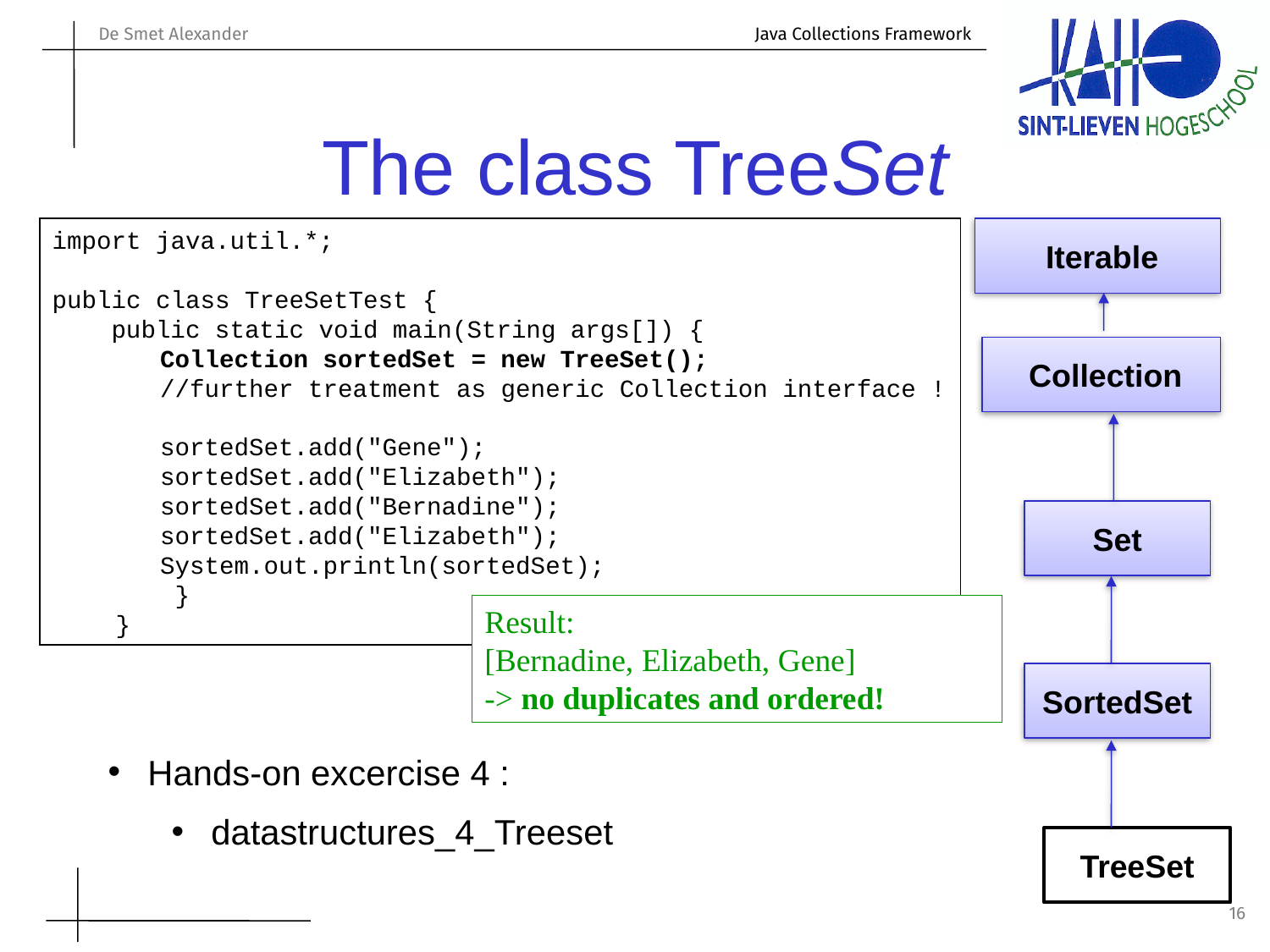

# The class TreeSet
import java.util.*;

public class TreeSetTest {
    public static void main(String args[]) {
   Collection sortedSet = new TreeSet();
   //further treatment as generic Collection interface !

   sortedSet.add("Gene");
   sortedSet.add("Elizabeth");
   sortedSet.add("Bernadine");
   sortedSet.add("Elizabeth");
   System.out.println(sortedSet);
    }
}
 Iterable

 Collection

Set

Result:
[Bernadine, Elizabeth, Gene]
-> no duplicates and ordered!
SortedSet

Hands-on excercise 4 :
datastructures_4_Treeset

TreeSet